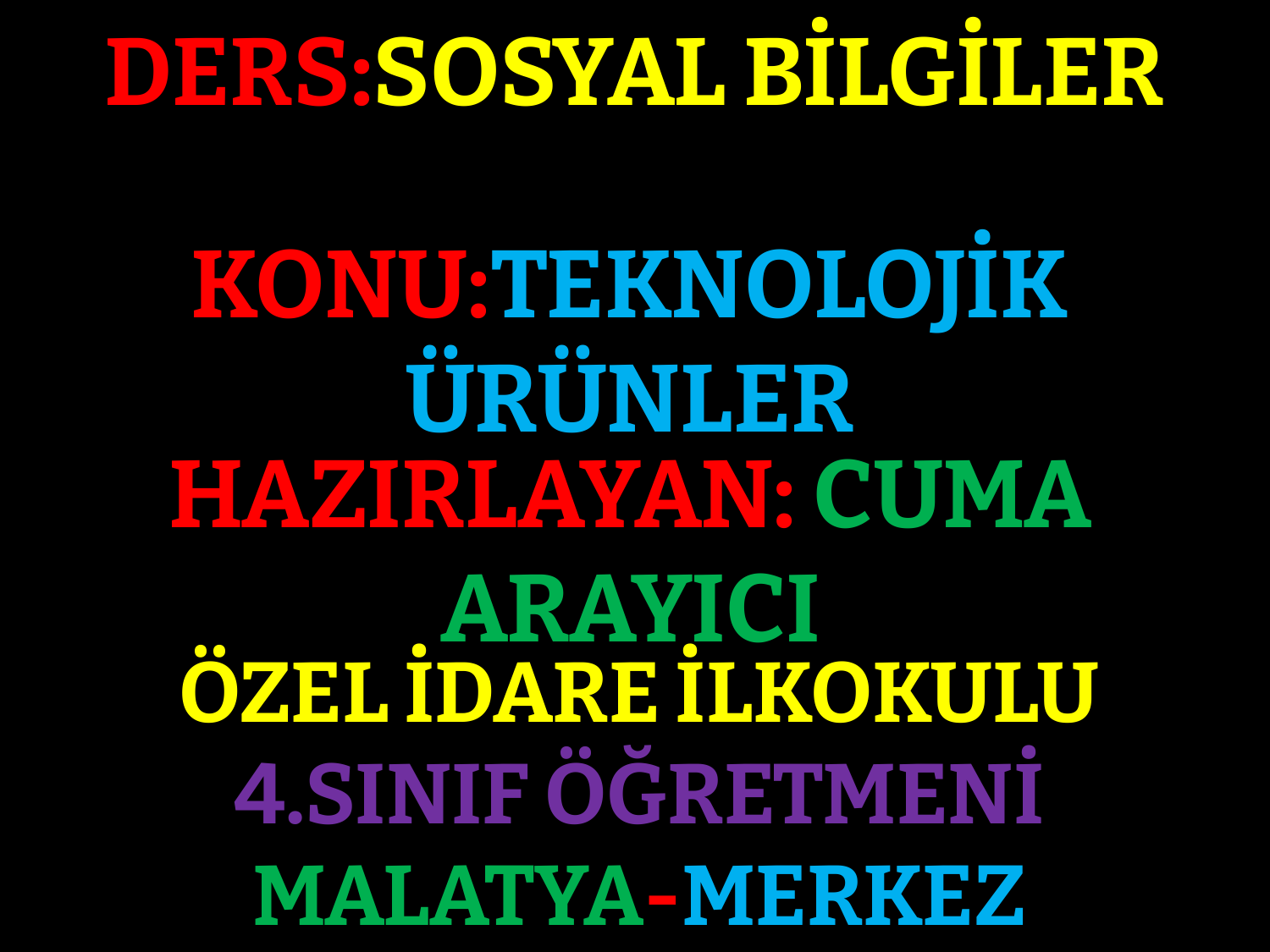

DERS:SOSYAL BİLGİLER
KONU:TEKNOLOJİK ÜRÜNLER
#
HAZIRLAYAN: CUMA ARAYICI
ÖZEL İDARE İLKOKULU
4.SINIF ÖĞRETMENİ
MALATYA-MERKEZ